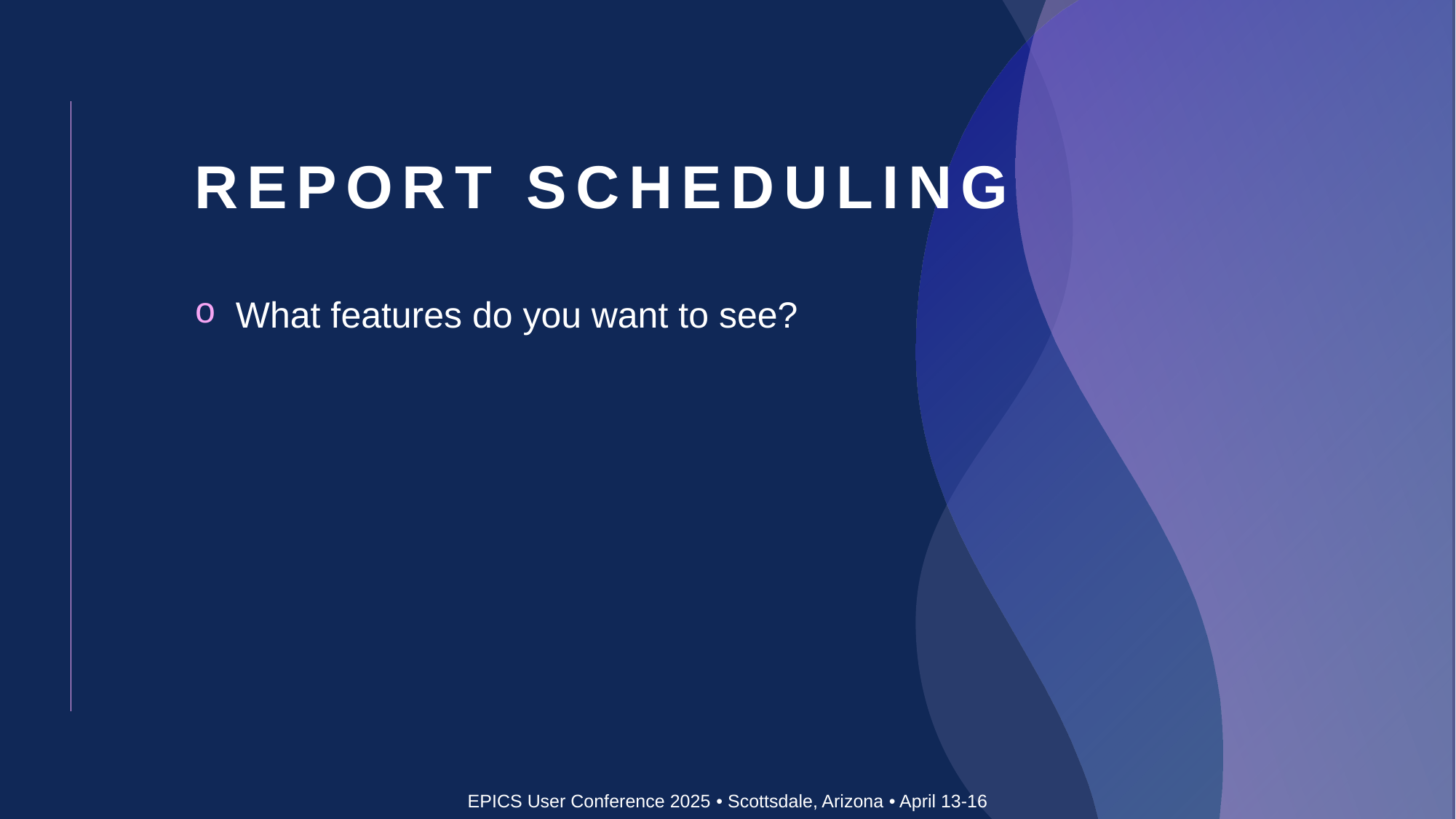

# Report Scheduling
What features do you want to see?